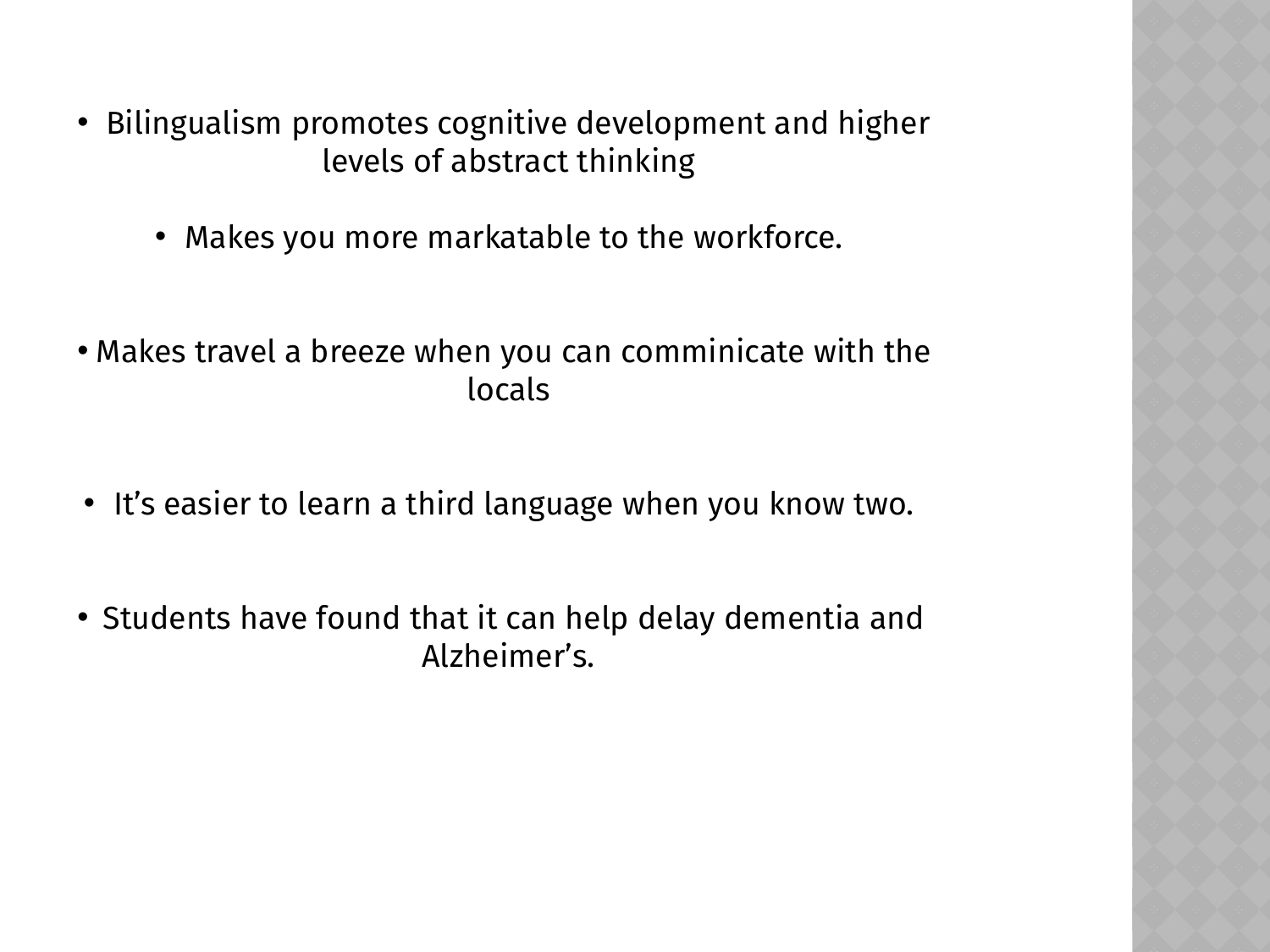

Bilingualism promotes cognitive development and higher levels of abstract thinking

Makes you more markatable to the workforce.

Makes travel a breeze when you can comminicate with the locals

It’s easier to learn a third language when you know two.

Students have found that it can help delay dementia and Alzheimer’s.